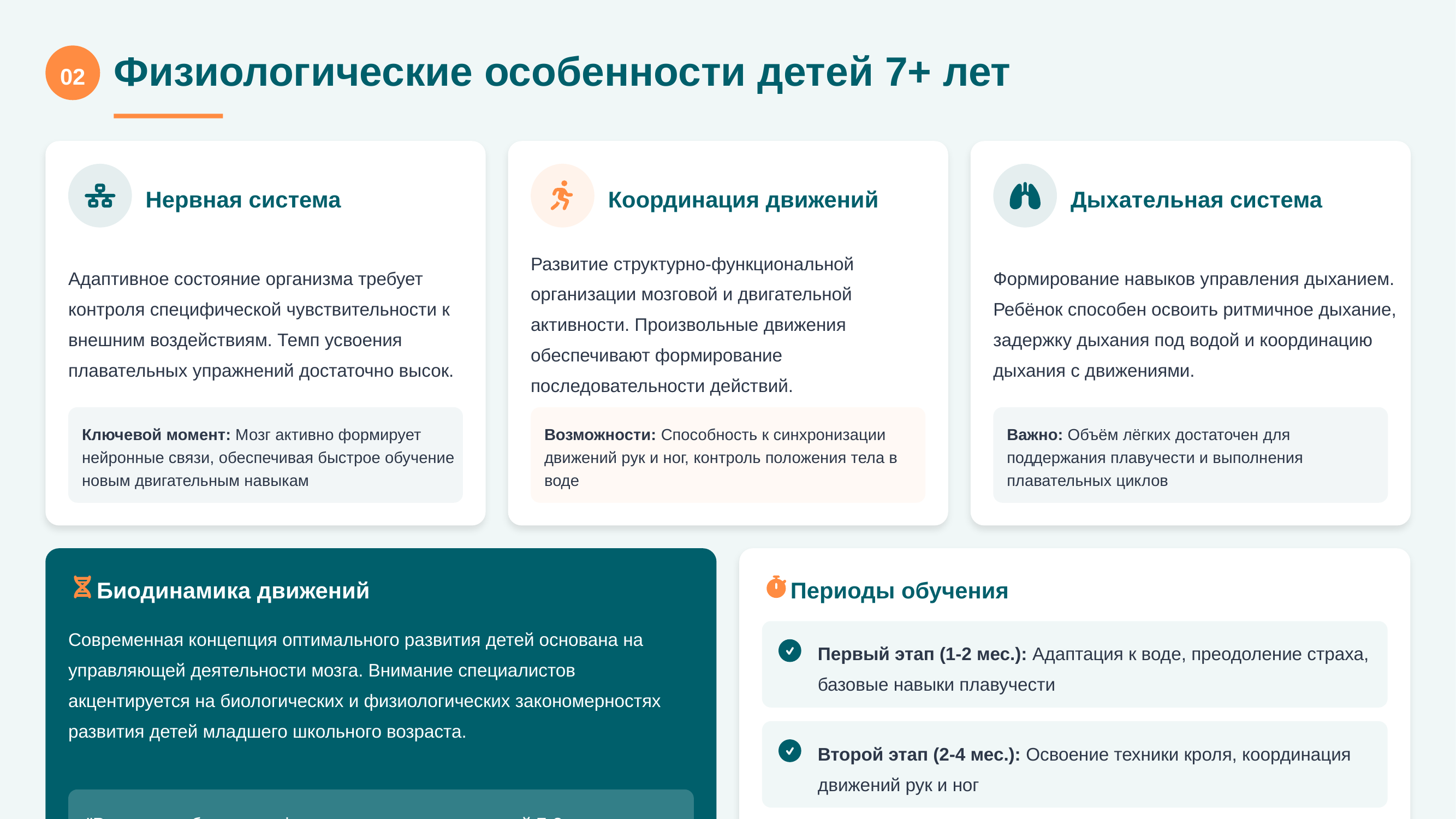

02

Физиологические особенности детей 7+ лет

Нервная система
Координация движений
Дыхательная система

Адаптивное состояние организма требует контроля специфической чувствительности к внешним воздействиям. Темп усвоения плавательных упражнений достаточно высок.
Развитие структурно-функциональной организации мозговой и двигательной активности. Произвольные движения обеспечивают формирование последовательности действий.
Формирование навыков управления дыханием. Ребёнок способен освоить ритмичное дыхание, задержку дыхания под водой и координацию дыхания с движениями.

Ключевой момент: Мозг активно формирует нейронные связи, обеспечивая быстрое обучение новым двигательным навыкам
Возможности: Способность к синхронизации движений рук и ног, контроль положения тела в воде
Важно: Объём лёгких достаточен для поддержания плавучести и выполнения плавательных циклов

Биодинамика движений
Периоды обучения

Современная концепция оптимального развития детей основана на управляющей деятельности мозга. Внимание специалистов акцентируется на биологических и физиологических закономерностях развития детей младшего школьного возраста.

Первый этап (1-2 мес.): Адаптация к воде, преодоление страха, базовые навыки плавучести

Второй этап (2-4 мес.): Освоение техники кроля, координация движений рук и ног

"Развитие, обучение и физическая активность детей 7-8 лет формируют структурно-функциональную организацию мозговой, познавательной и двигательной активности"

Третий этап (4-6 мес.): Совершенствование техники, увеличение дистанции, изучение брасса